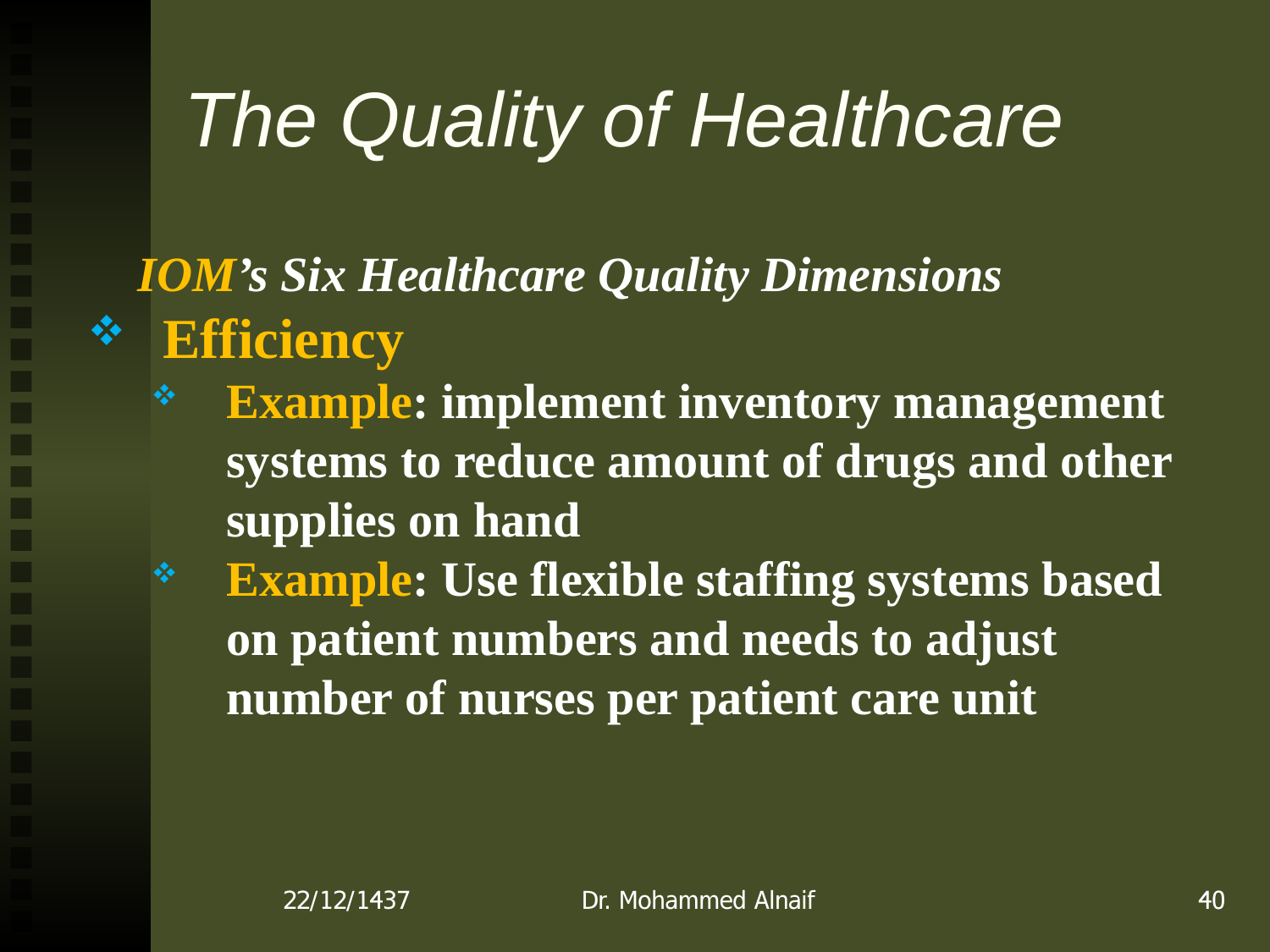

# The Quality of Healthcare
IOM’s Six Healthcare Quality Dimensions
Efficiency
Example: implement inventory management systems to reduce amount of drugs and other supplies on hand
Example: Use flexible staffing systems based on patient numbers and needs to adjust number of nurses per patient care unit
22/12/1437
Dr. Mohammed Alnaif
40